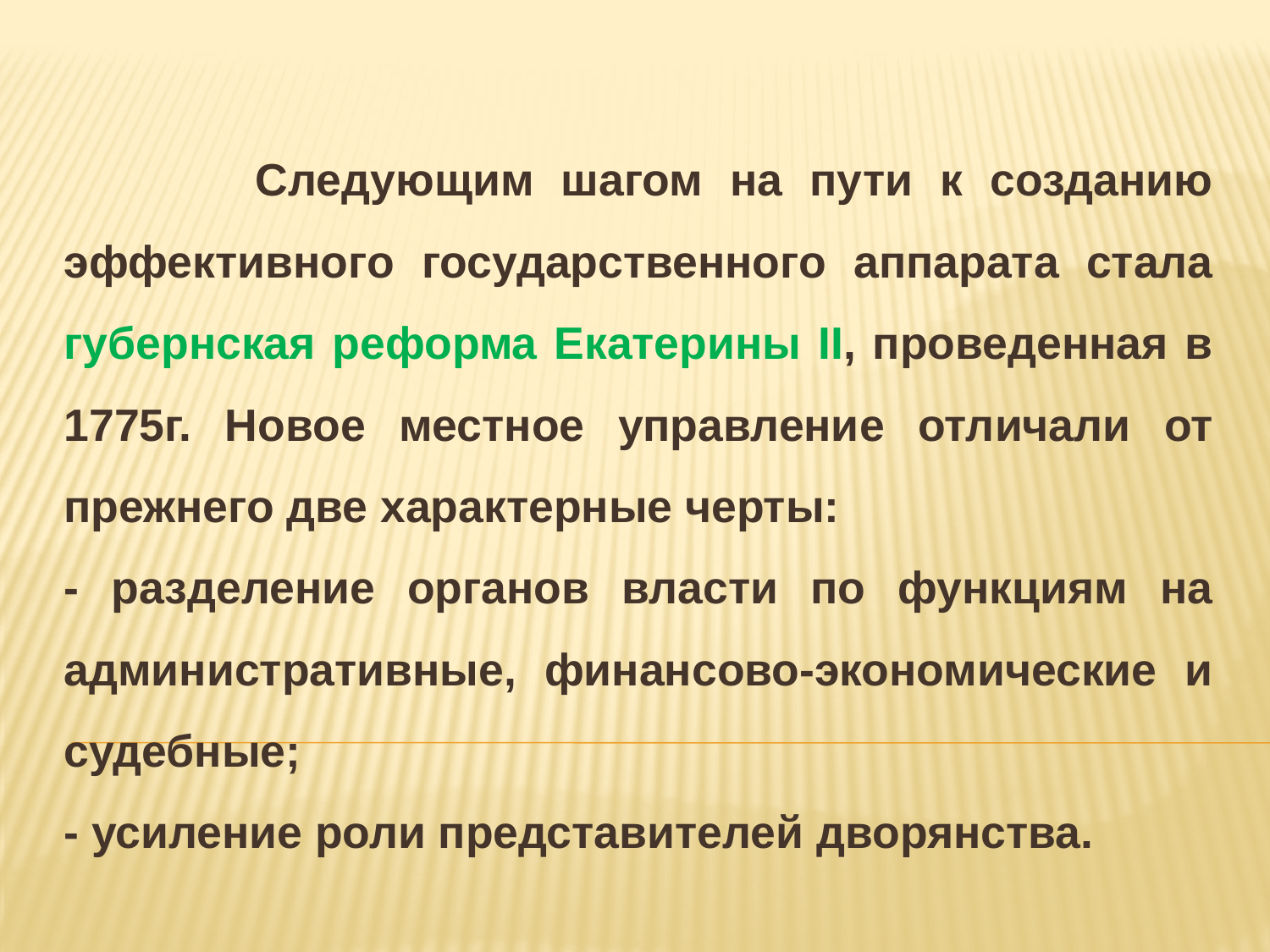

Следующим шагом на пути к созданию эффективного государственного аппарата стала губернская реформа Екатерины II, проведенная в 1775г. Новое местное управление отличали от прежнего две характерные черты:
- разделение органов власти по функциям на административные, финансово-экономические и судебные;
- усиление роли представителей дворянства.